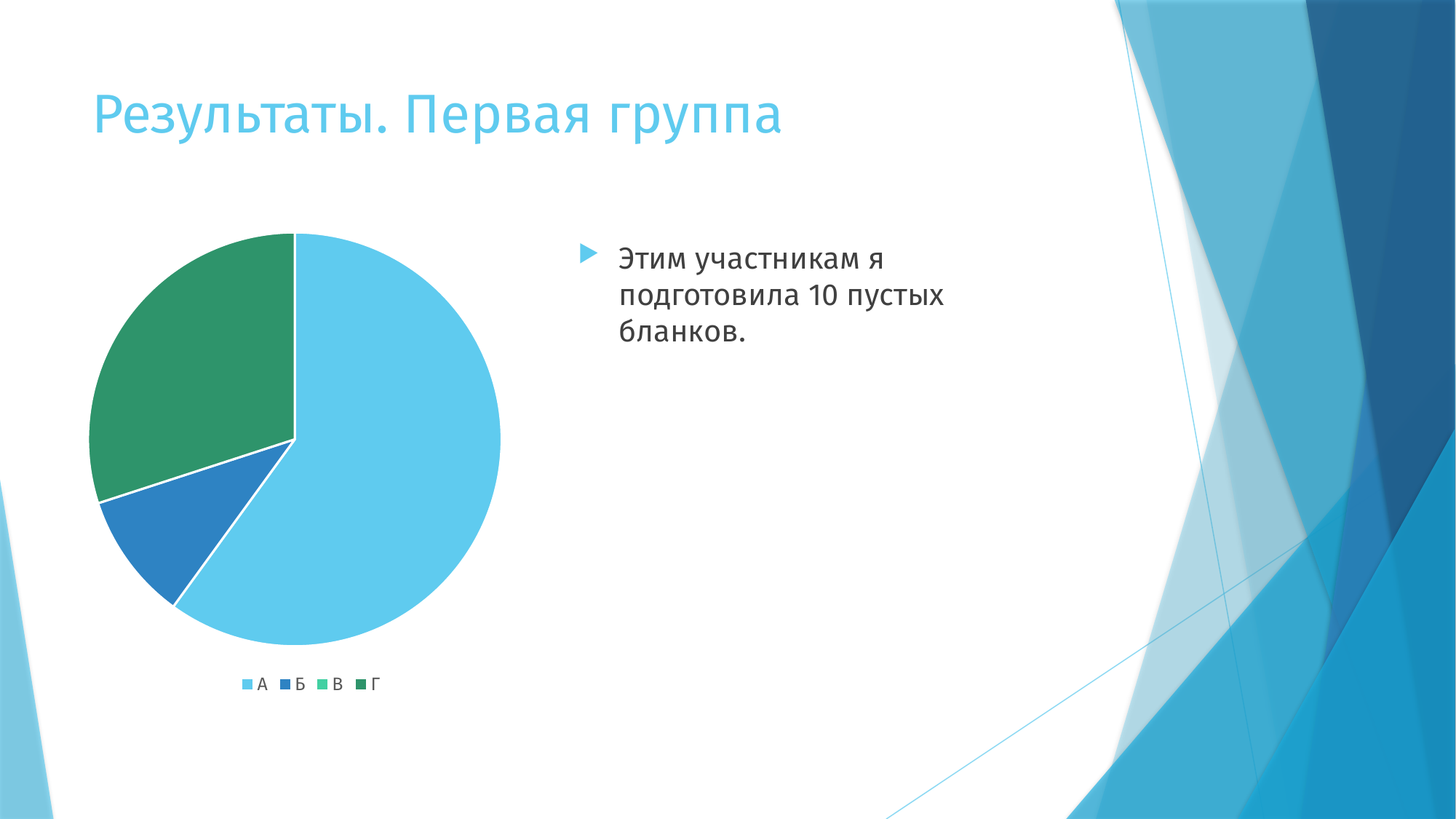

# Результаты. Первая группа

### Chart

| Category | Продажи |
|---|---|
| А | 6.0 |
| Б | 1.0 |
| В | 0.0 |
| Г | 3.0 |
Этим участникам я подготовила 10 пустых бланков.